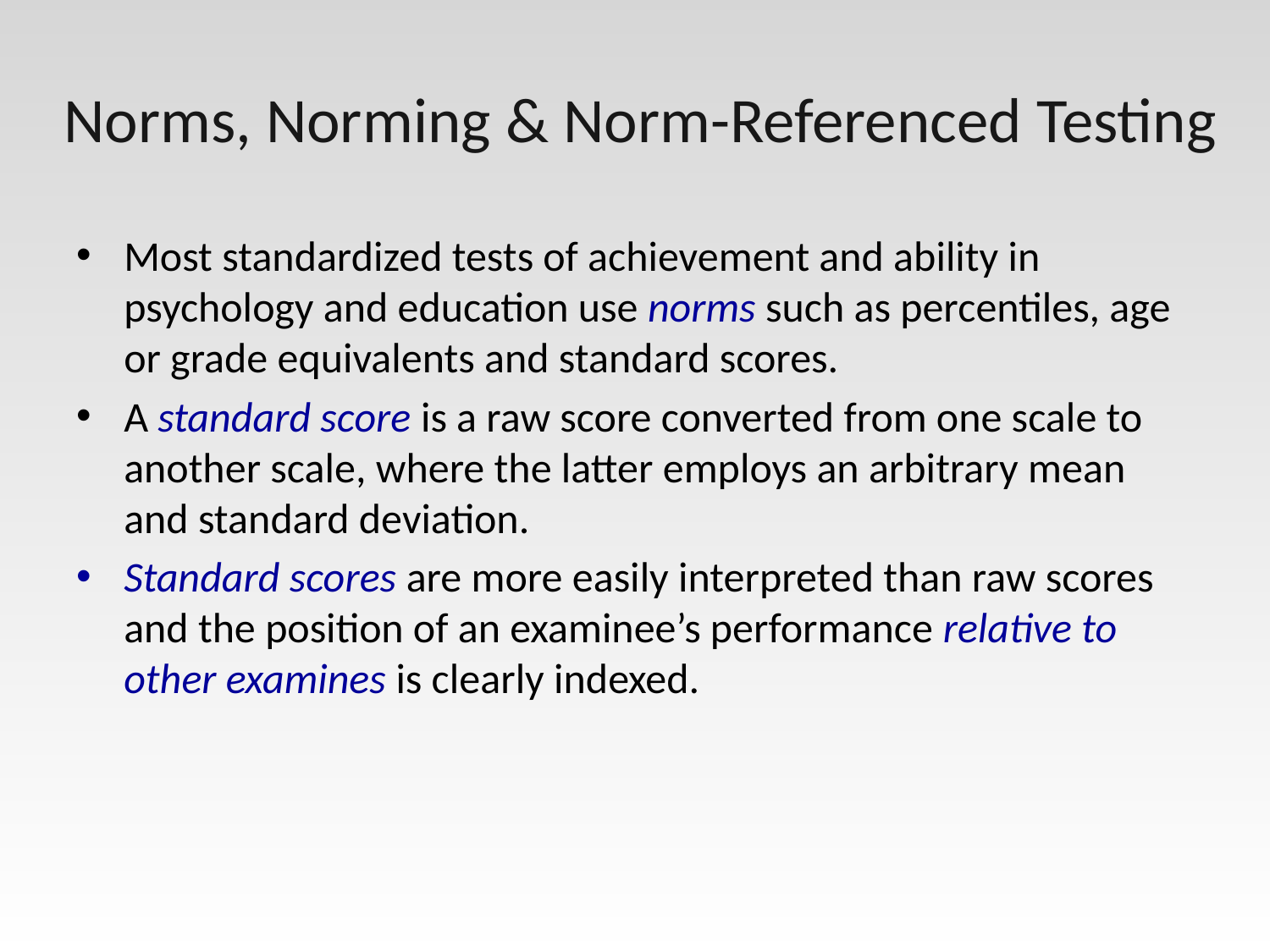

# Norms, Norming & Norm-Referenced Testing
Most standardized tests of achievement and ability in psychology and education use norms such as percentiles, age or grade equivalents and standard scores.
A standard score is a raw score converted from one scale to another scale, where the latter employs an arbitrary mean and standard deviation.
Standard scores are more easily interpreted than raw scores and the position of an examinee’s performance relative to other examines is clearly indexed.